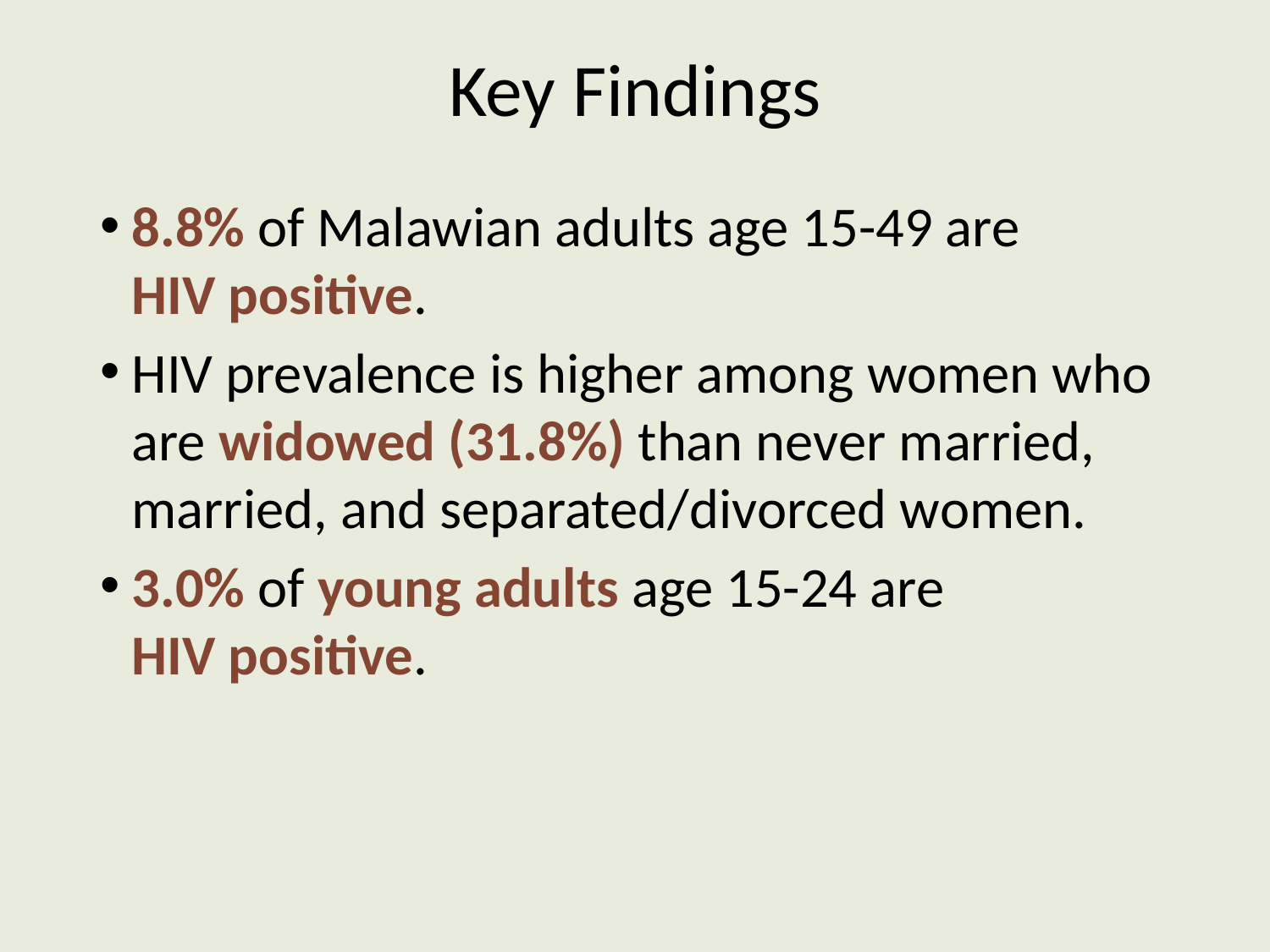

# Key Findings
8.8% of Malawian adults age 15-49 are
HIV positive.
HIV prevalence is higher among women who are widowed (31.8%) than never married, married, and separated/divorced women.
3.0% of young adults age 15-24 are
HIV positive.